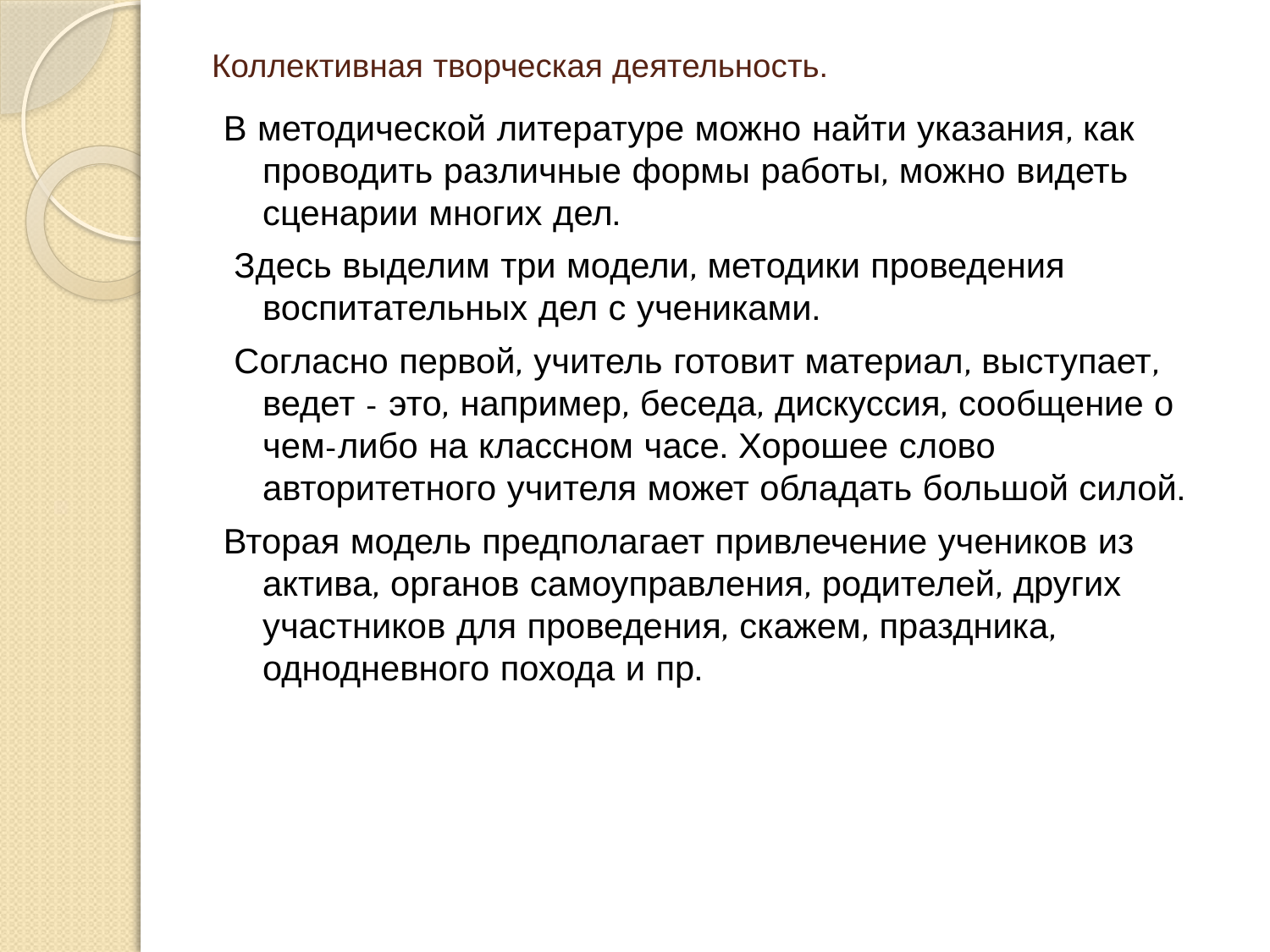

# Коллективная творческая деятельность.
В методической литературе можно найти указания, как проводить различные формы работы, можно видеть сценарии многих дел.
 Здесь выделим три модели, методики проведения воспитательных дел с учениками.
 Согласно первой, учитель готовит материал, выступает, ведет - это, например, беседа, дискуссия, сообщение о чем-либо на классном часе. Хорошее слово авторитетного учителя может обладать большой силой.
Вторая модель предполагает привлечение учеников из актива, органов самоуправления, родителей, других участников для проведения, скажем, праздника, однодневного похода и пр.